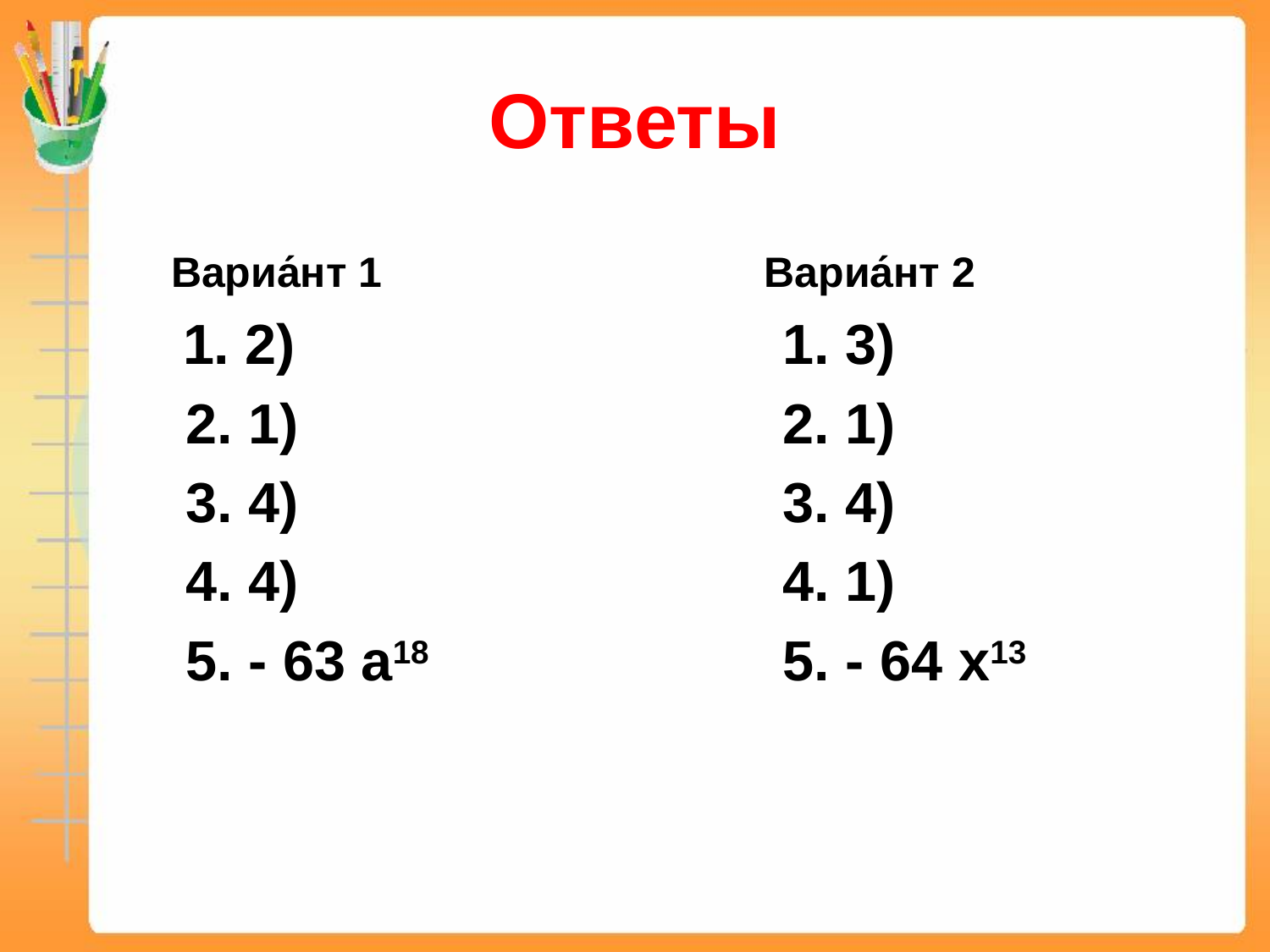

# Ответы
        Вариа́нт 1

         Вариа́нт 2
         1. 2)
       2. 1)
       3. 4)
       4. 4)
       5. - 63 a18

        1. 3)
        2. 1)
        3. 4)
        4. 1)
        5. - 64 х13